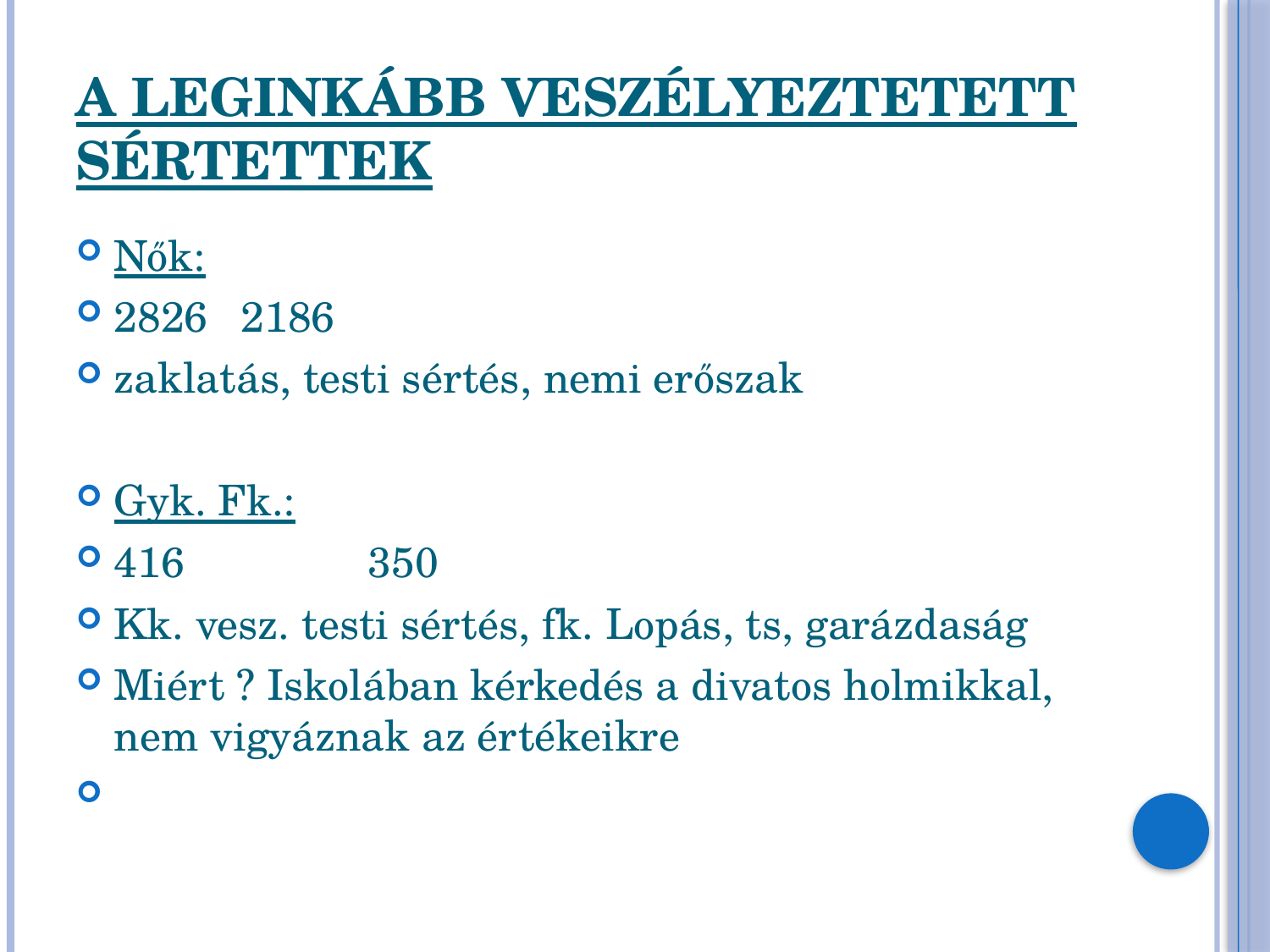

# A leginkább veszélyeztetett sértettek
Nők:
2826	2186
zaklatás, testi sértés, nemi erőszak

Gyk. Fk.:
416		350
Kk. vesz. testi sértés, fk. Lopás, ts, garázdaság
Miért ? Iskolában kérkedés a divatos holmikkal, nem vigyáznak az értékeikre